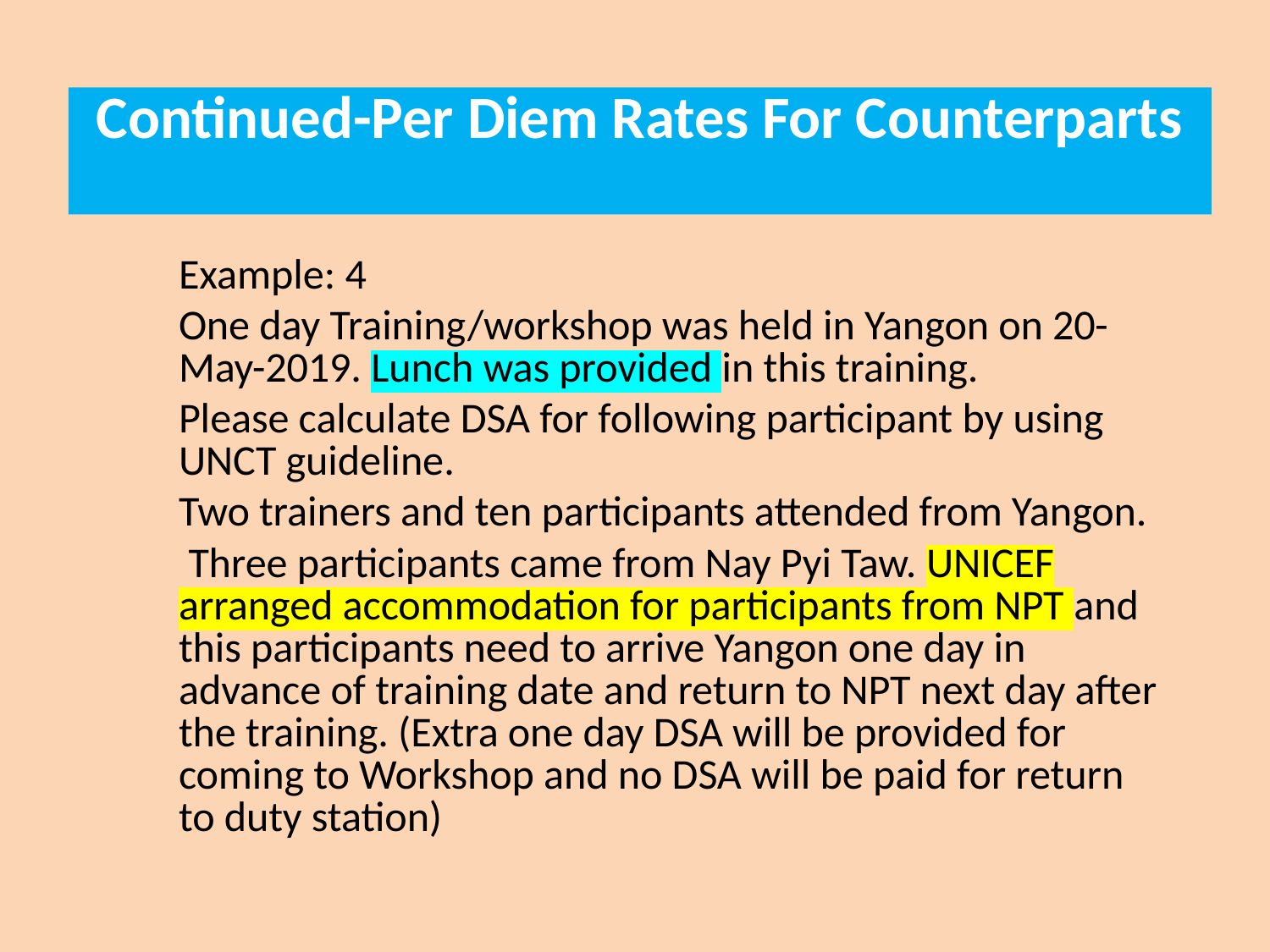

Continued-Per Diem Rates For Counterparts
Example: 4
One day Training/workshop was held in Yangon on 20-May-2019. Lunch was provided in this training.
Please calculate DSA for following participant by using UNCT guideline.
Two trainers and ten participants attended from Yangon.
 Three participants came from Nay Pyi Taw. UNICEF arranged accommodation for participants from NPT and this participants need to arrive Yangon one day in advance of training date and return to NPT next day after the training. (Extra one day DSA will be provided for coming to Workshop and no DSA will be paid for return to duty station)